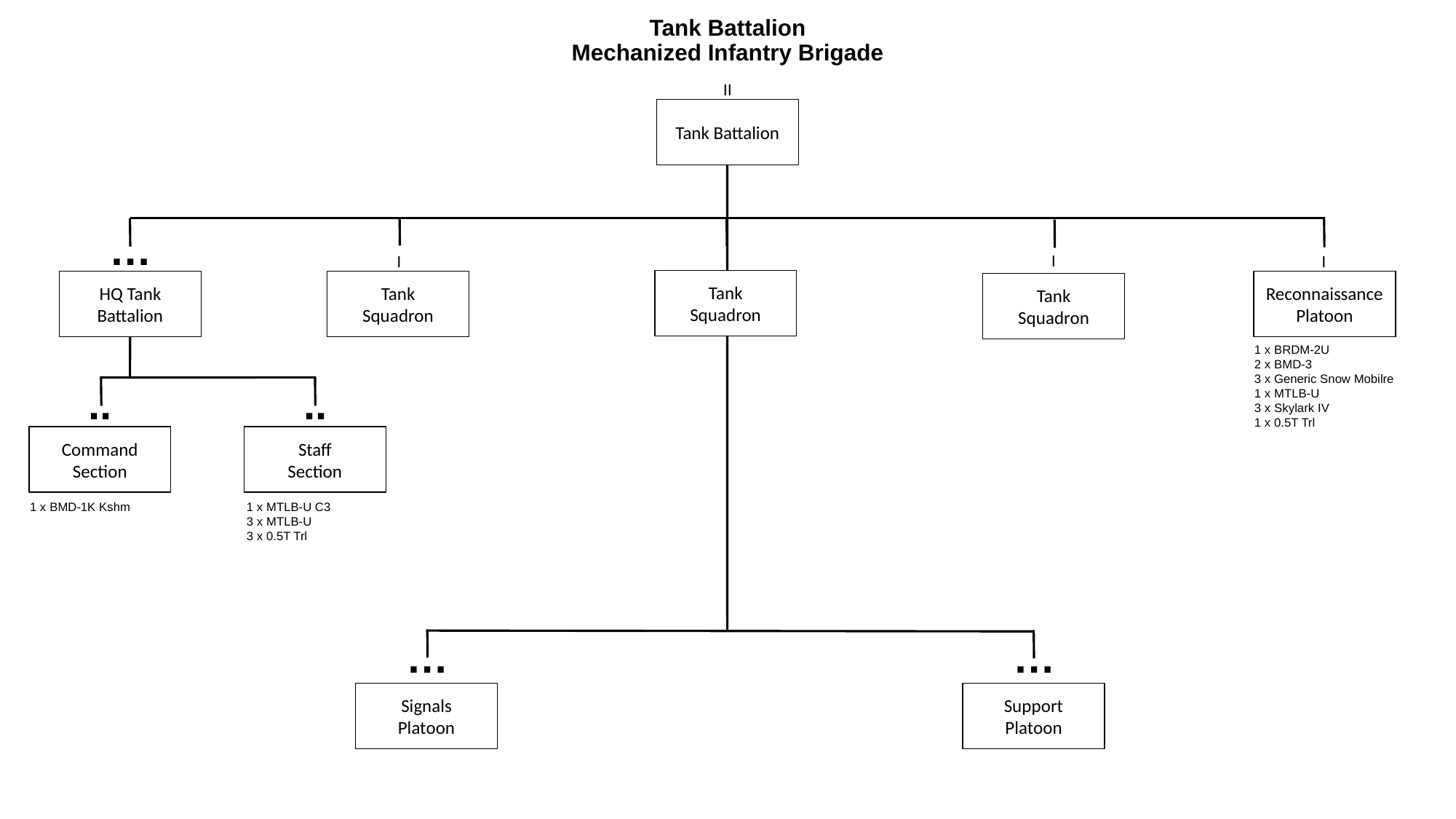

# Tank Battalion Mechanized Infantry Brigade
II
Tank Battalion
…
I
I
I
Tank
Squadron
Tank
Squadron
Reconnaissance Platoon
HQ Tank
Battalion
Tank
Squadron
1 x BRDM-2U
2 x BMD-3
3 x Generic Snow Mobilre
1 x MTLB-U
3 x Skylark IV
1 x 0.5T Trl
..
..
Command
Section
Staff
Section
1 x BMD-1K Kshm

1 x MTLB-U C3
3 x MTLB-U
3 x 0.5T Trl
…
…
Signals
Platoon
Support
Platoon